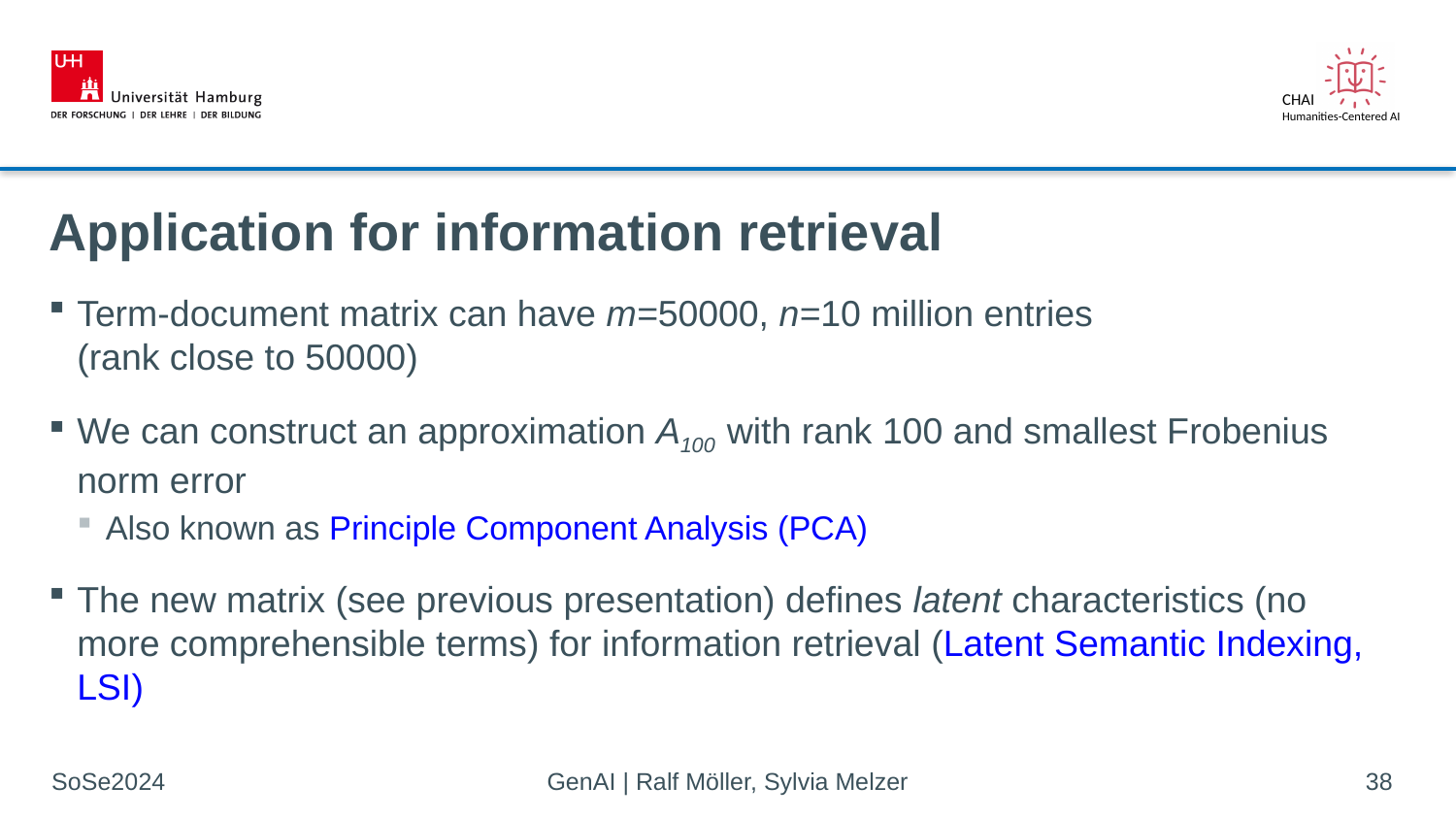

# Application for information retrieval
Term-document matrix can have m=50000, n=10 million entries
(rank close to 50000)
We can construct an approximation A100  with rank 100 and smallest Frobenius norm error
Also known as Principle Component Analysis (PCA)
The new matrix (see previous presentation) defines latent characteristics (no more comprehensible terms) for information retrieval (Latent Semantic Indexing, LSI)
SoSe2024
GenAI | Ralf Möller, Sylvia Melzer
38